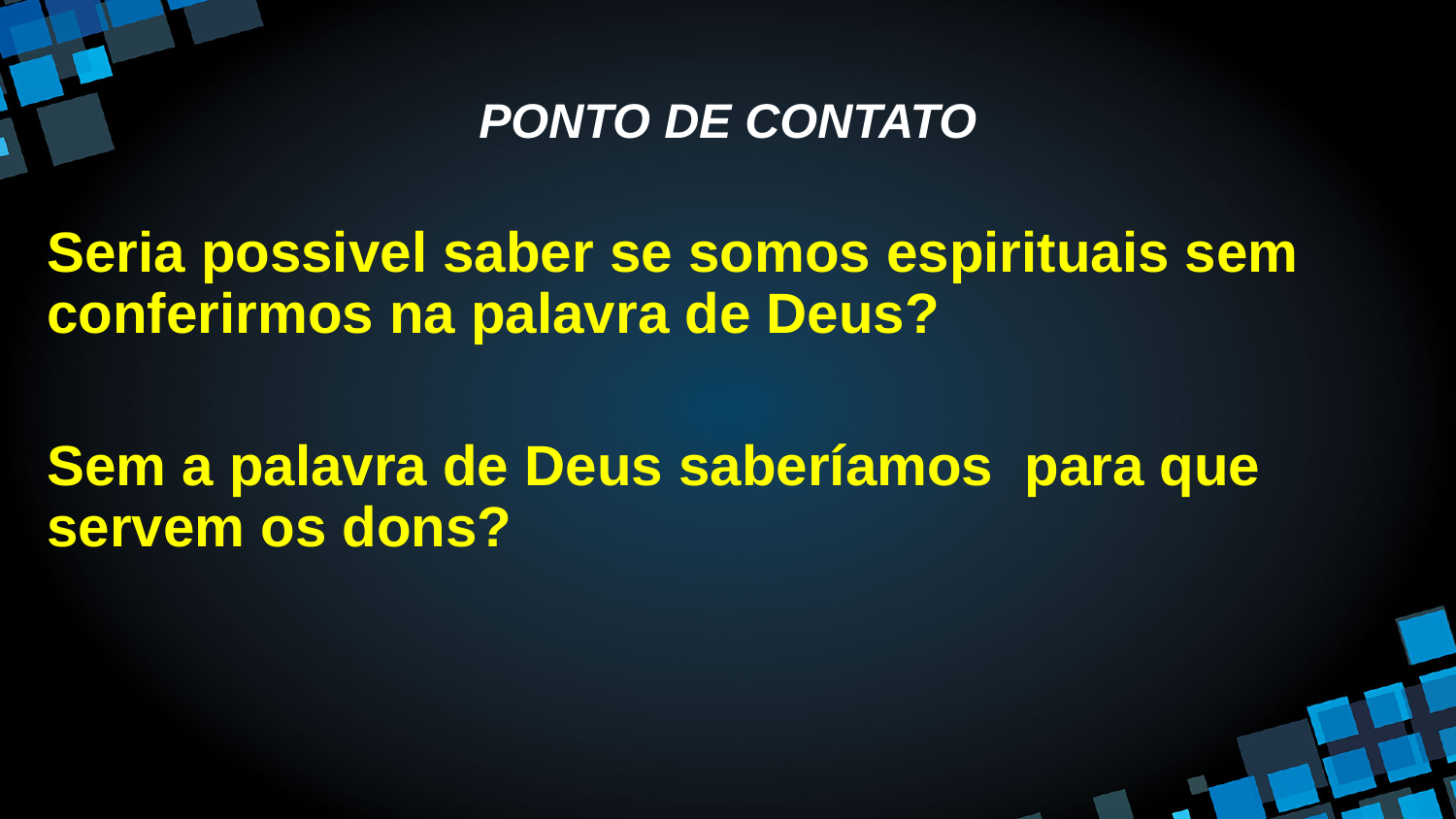

# PONTO DE CONTATO
Seria possivel saber se somos espirituais sem conferirmos na palavra de Deus?

Sem a palavra de Deus saberíamos  para que servem os dons?